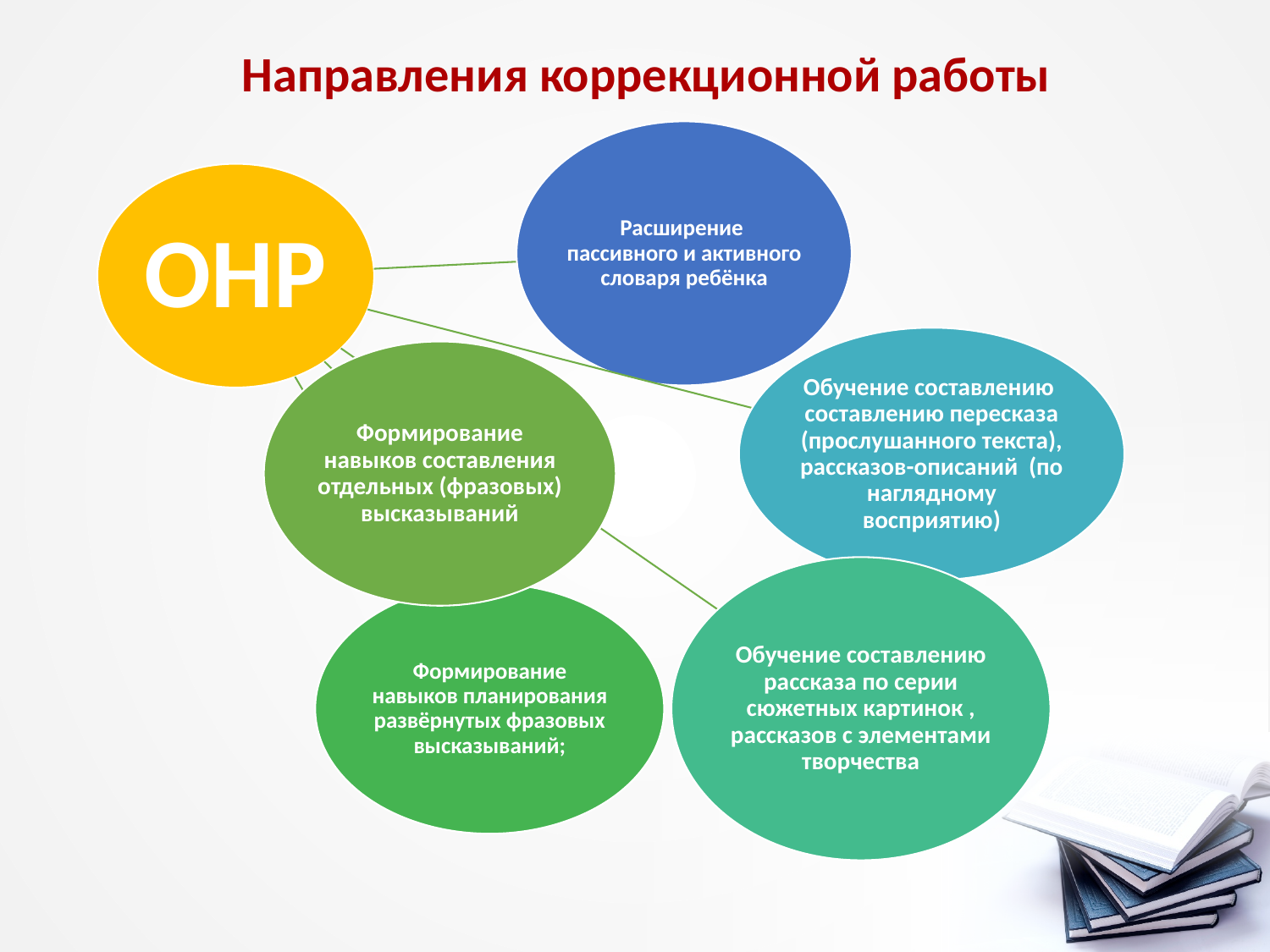

Направления коррекционной работы
ОНР

Расширение  пассивного и активного словаря ребёнка

Обучение составлению  составлению пересказа (прослушанного текста), рассказов-описаний  (по наглядному восприятию)

Обучение составлению рассказа по серии сюжетных картинок , рассказов с элементами творчества

Формирование навыков планирования развёрнутых фразовых высказываний;

Формирование навыков составления отдельных (фразовых) высказываний